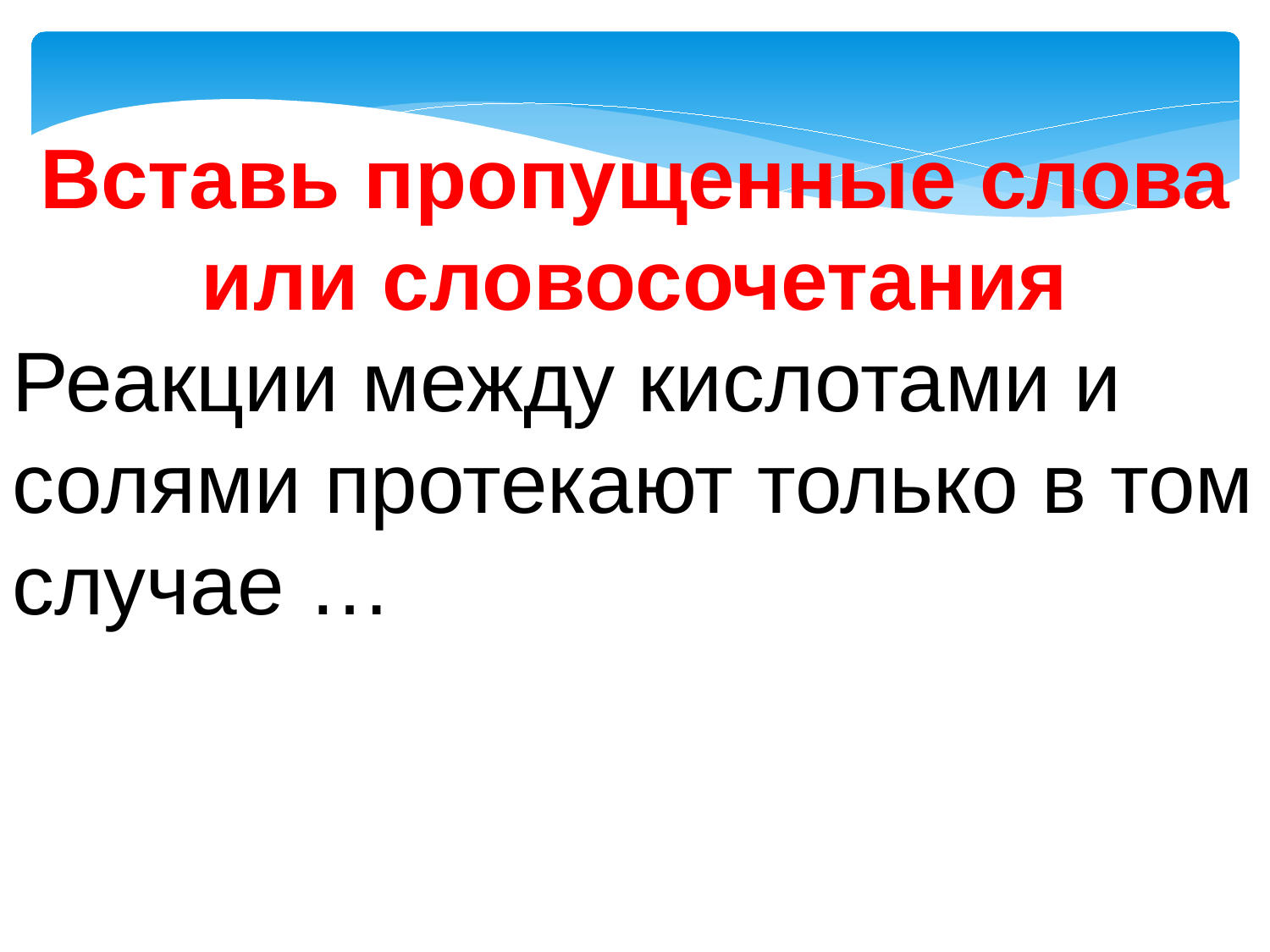

Вставь пропущенные слова или словосочетания
Реакции между кислотами и солями протекают только в том случае …